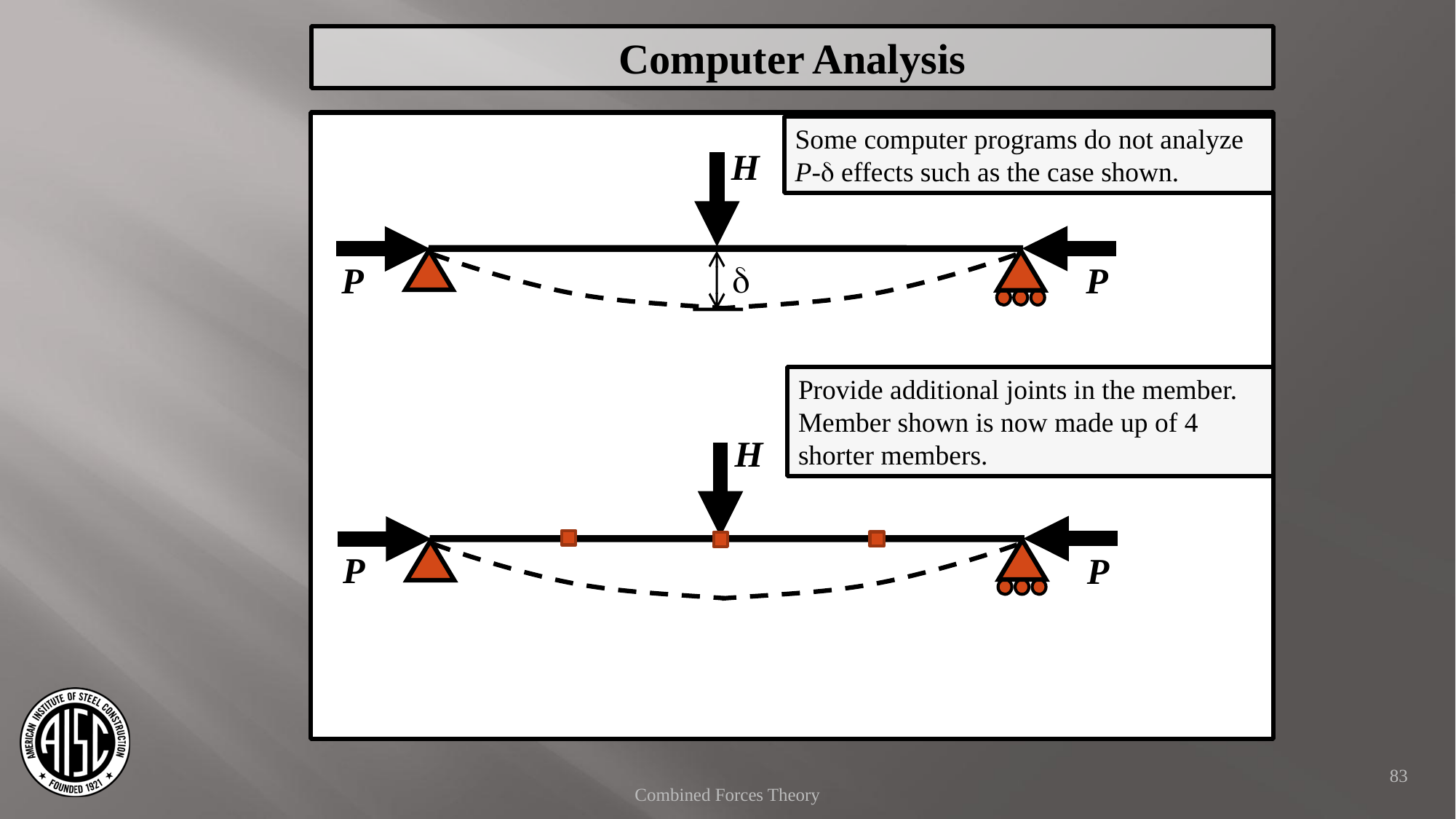

Computer Analysis

Some computer programs do not analyze P-δ effects such as the case shown.

H

δ
P
P

Provide additional joints in the member.
Member shown is now made up of 4 shorter members.

H

P
P

83
Combined Forces Theory